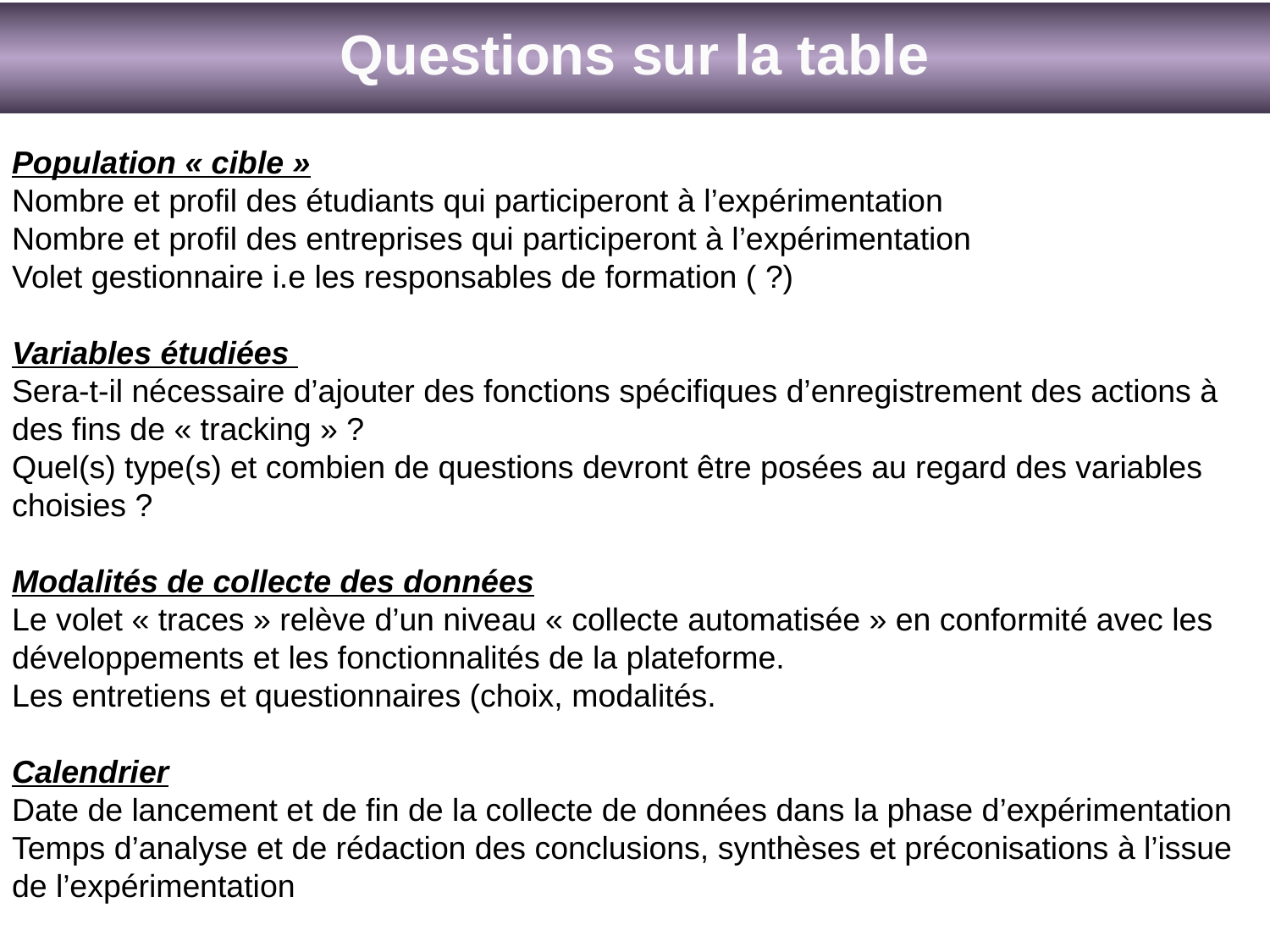

Questions sur la table
Population « cible »
Nombre et profil des étudiants qui participeront à l’expérimentation
Nombre et profil des entreprises qui participeront à l’expérimentation
Volet gestionnaire i.e les responsables de formation ( ?)

Variables étudiées
Sera-t-il nécessaire d’ajouter des fonctions spécifiques d’enregistrement des actions à des fins de « tracking » ?
Quel(s) type(s) et combien de questions devront être posées au regard des variables choisies ?

Modalités de collecte des données
Le volet « traces » relève d’un niveau « collecte automatisée » en conformité avec les développements et les fonctionnalités de la plateforme.
Les entretiens et questionnaires (choix, modalités.

Calendrier
Date de lancement et de fin de la collecte de données dans la phase d’expérimentation
Temps d’analyse et de rédaction des conclusions, synthèses et préconisations à l’issue de l’expérimentation